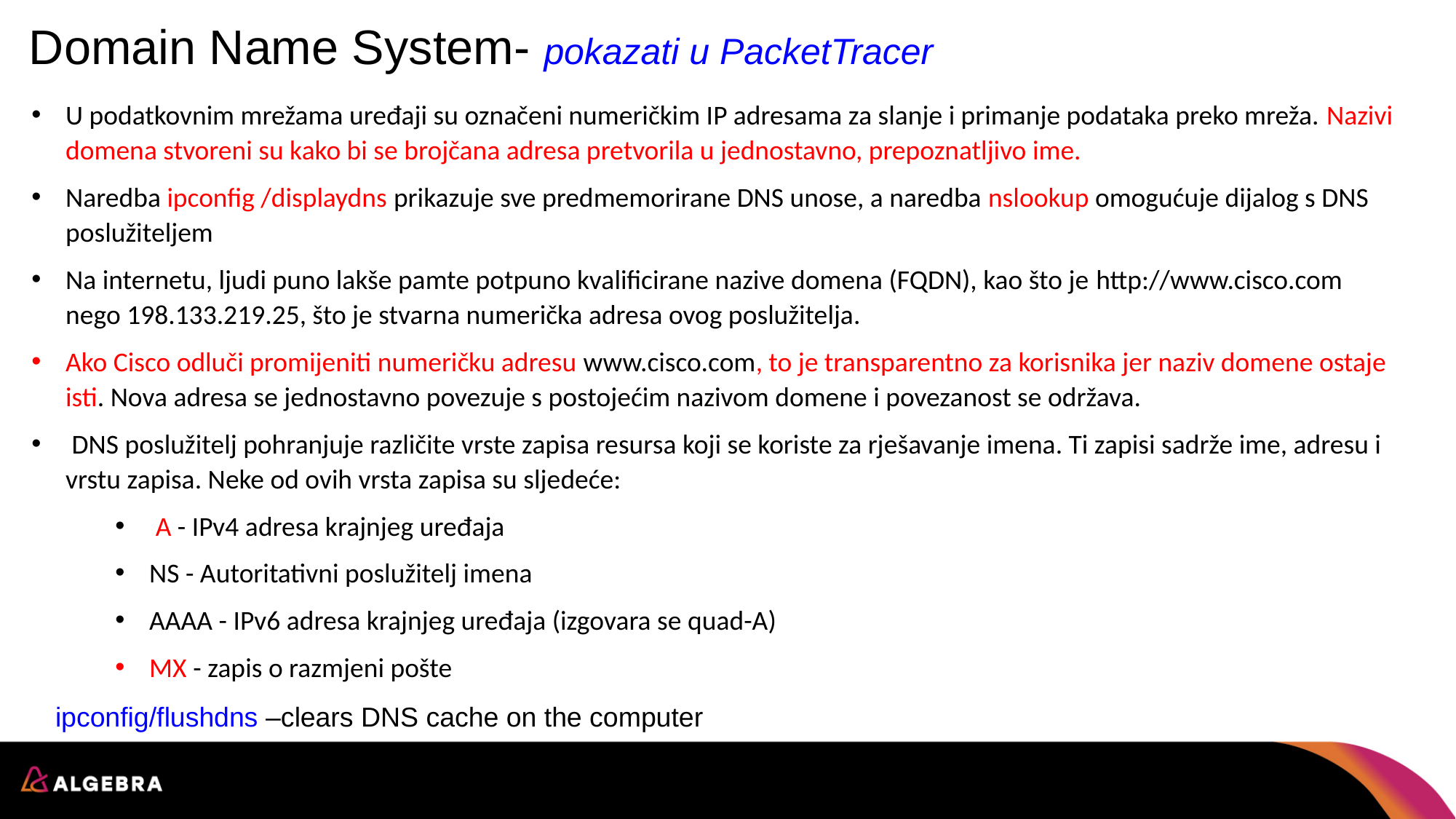

# Domain Name System- pokazati u PacketTracer
U podatkovnim mrežama uređaji su označeni numeričkim IP adresama za slanje i primanje podataka preko mreža. Nazivi domena stvoreni su kako bi se brojčana adresa pretvorila u jednostavno, prepoznatljivo ime.
Naredba ipconfig /displaydns prikazuje sve predmemorirane DNS unose, a naredba nslookup omogućuje dijalog s DNS poslužiteljem
Na internetu, ljudi puno lakše pamte potpuno kvalificirane nazive domena (FQDN), kao što je http://www.cisco.com nego 198.133.219.25, što je stvarna numerička adresa ovog poslužitelja.
Ako Cisco odluči promijeniti numeričku adresu www.cisco.com, to je transparentno za korisnika jer naziv domene ostaje isti. Nova adresa se jednostavno povezuje s postojećim nazivom domene i povezanost se održava.
 DNS poslužitelj pohranjuje različite vrste zapisa resursa koji se koriste za rješavanje imena. Ti zapisi sadrže ime, adresu i vrstu zapisa. Neke od ovih vrsta zapisa su sljedeće:
 A - IPv4 adresa krajnjeg uređaja
NS - Autoritativni poslužitelj imena
AAAA - IPv6 adresa krajnjeg uređaja (izgovara se quad-A)
MX - zapis o razmjeni pošte
ipconfig/flushdns –clears DNS cache on the computer